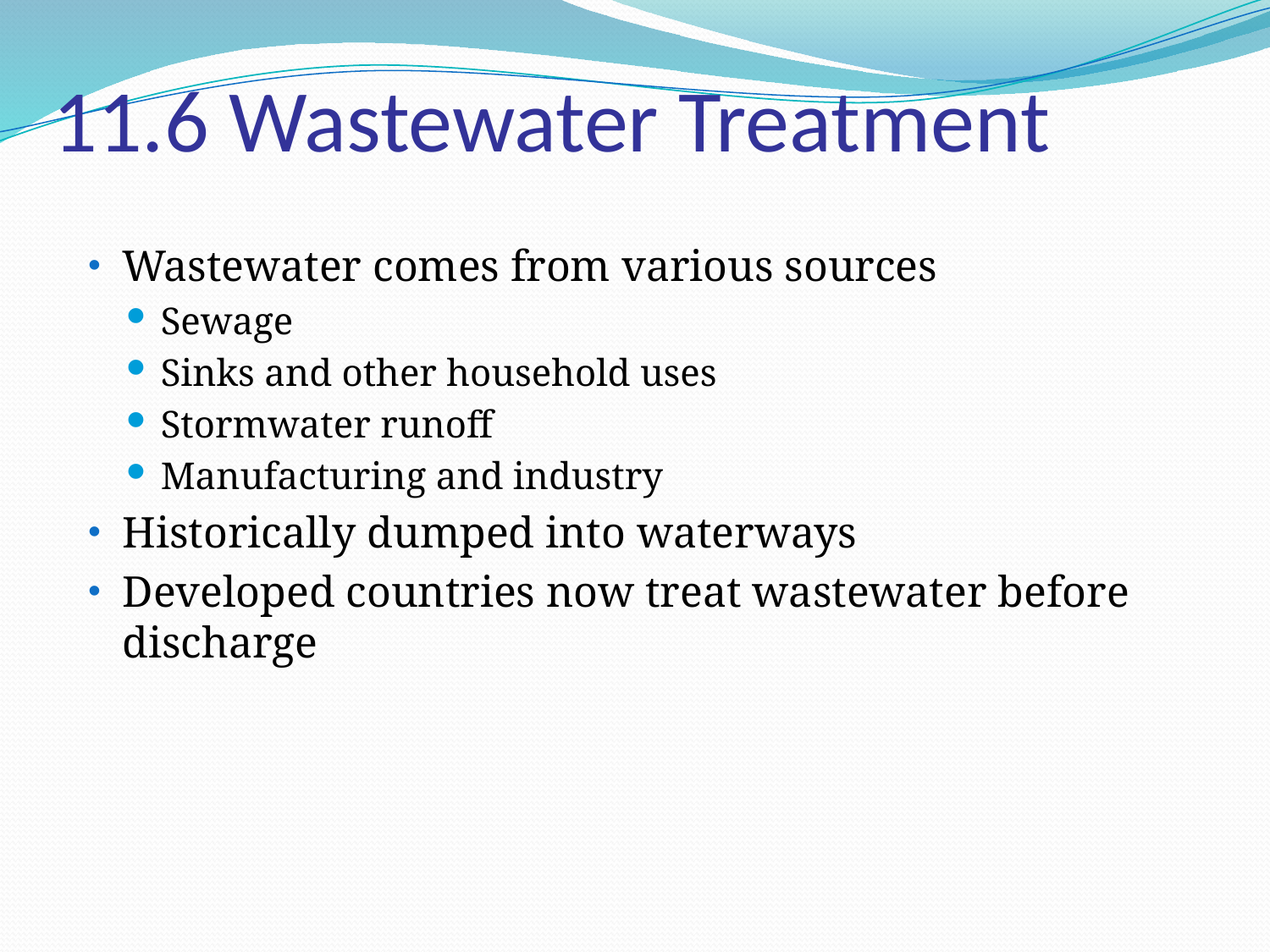

# 11.6 Wastewater Treatment
Wastewater comes from various sources
Sewage
Sinks and other household uses
Stormwater runoff
Manufacturing and industry
Historically dumped into waterways
Developed countries now treat wastewater before discharge